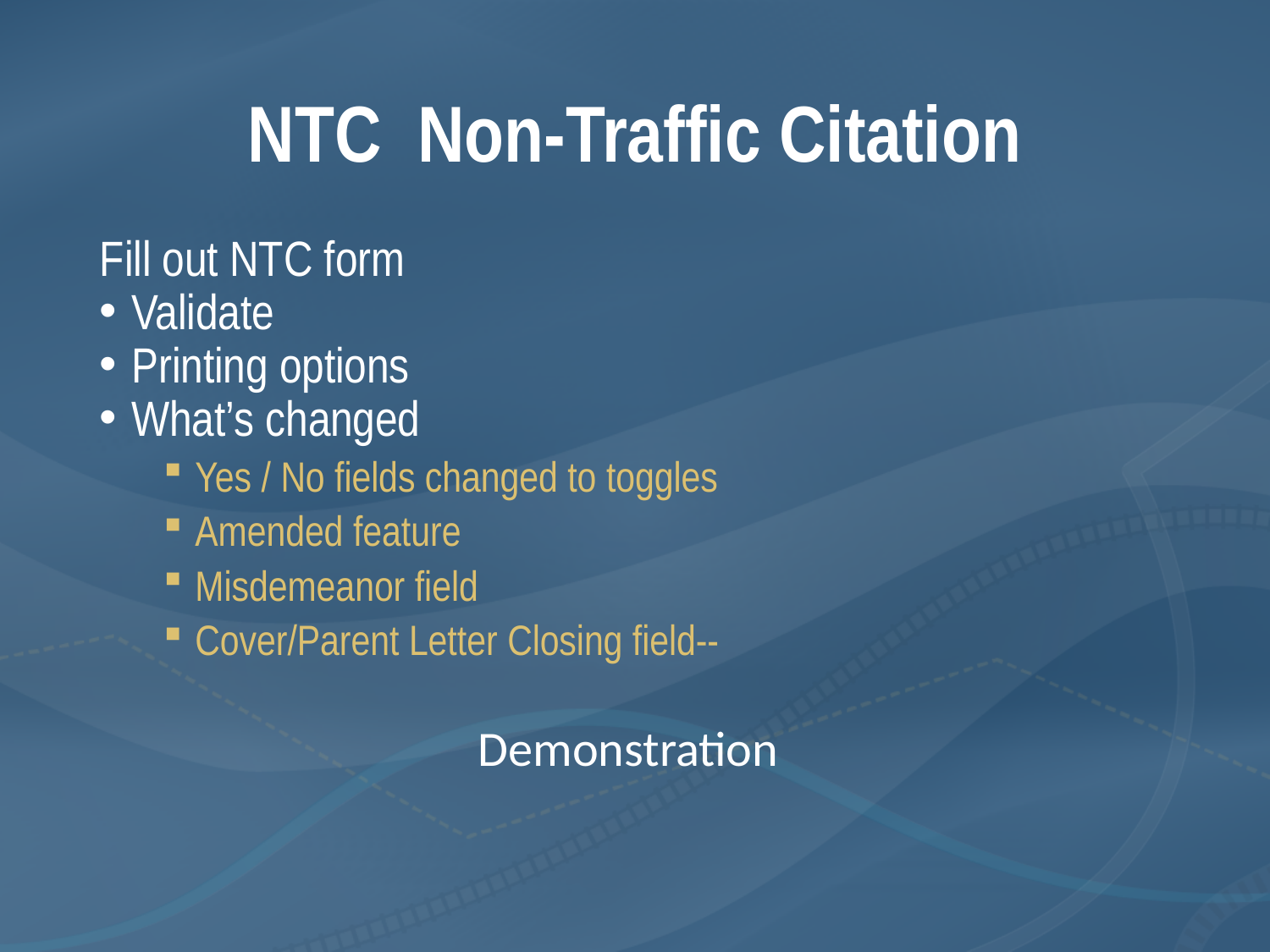

# NTC  Non-Traffic Citation
Fill out NTC form
Validate
Printing options
What’s changed
Yes / No fields changed to toggles
Amended feature
Misdemeanor field
Cover/Parent Letter Closing field--

Demonstration